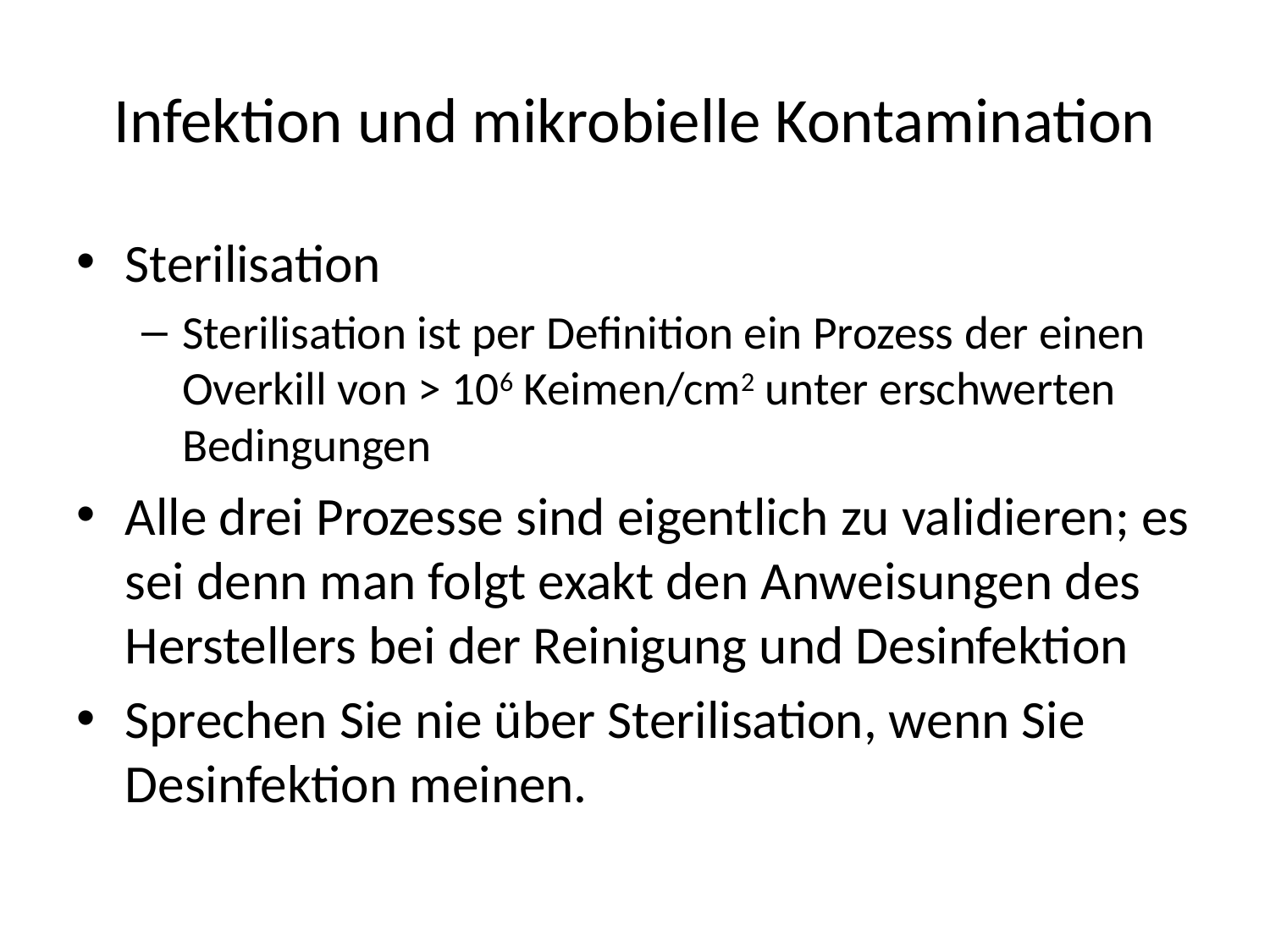

# Infektion und mikrobielle Kontamination
Sterilisation
Sterilisation ist per Definition ein Prozess der einen Overkill von > 106 Keimen/cm2 unter erschwerten Bedingungen
Alle drei Prozesse sind eigentlich zu validieren; es sei denn man folgt exakt den Anweisungen des Herstellers bei der Reinigung und Desinfektion
Sprechen Sie nie über Sterilisation, wenn Sie Desinfektion meinen.